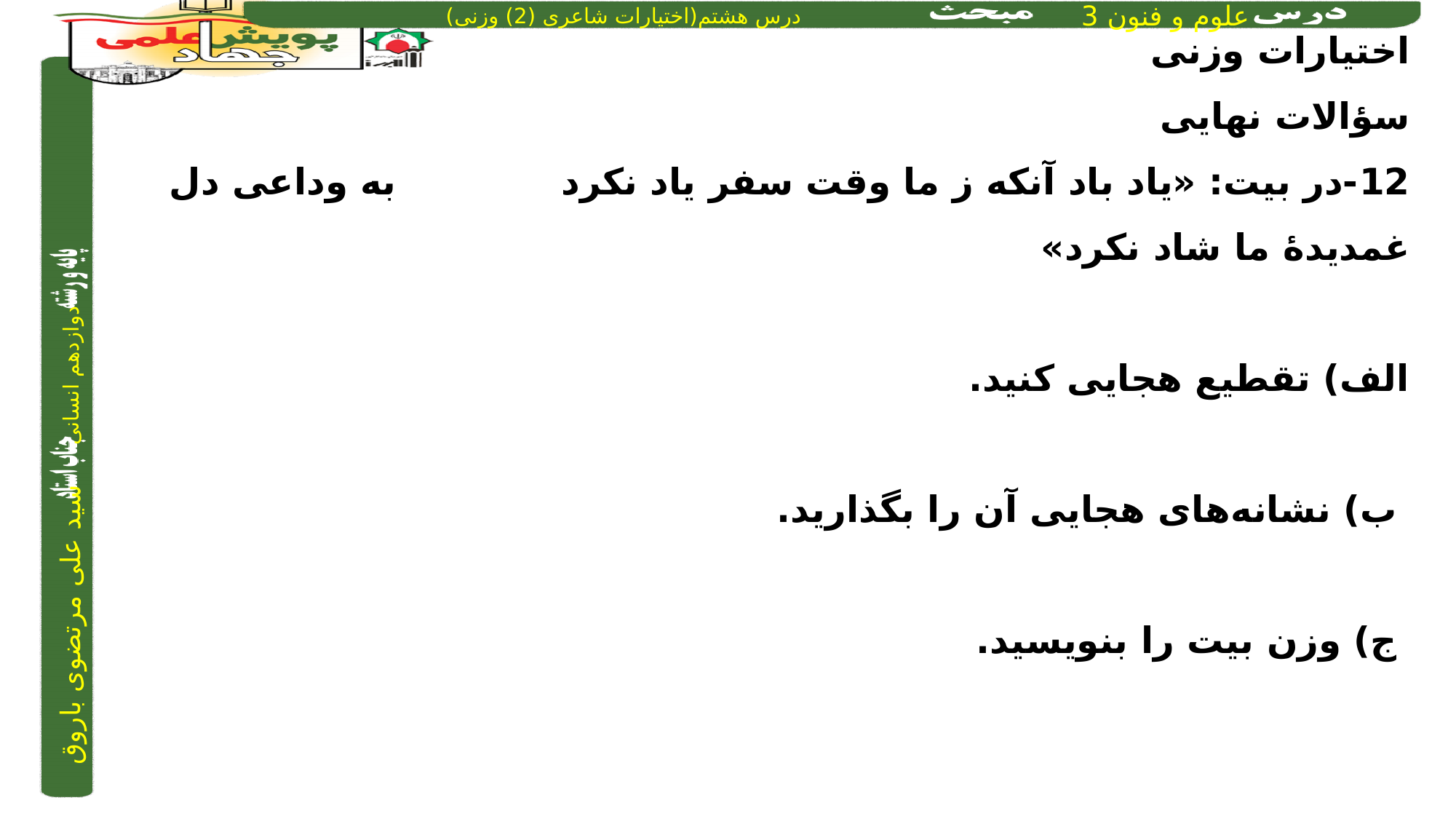

اختیارات وزنی
سؤالات نهایی
12-در بیت: «یاد باد آنکه ز ما وقت سفر یاد نکرد             به وداعی دل غمدیدۀ ما شاد نکرد»

الف) تقطیع هجایی کنید.

 ب) نشانه‌های هجایی آن را بگذارید.

 ج) وزن بیت را بنویسید.